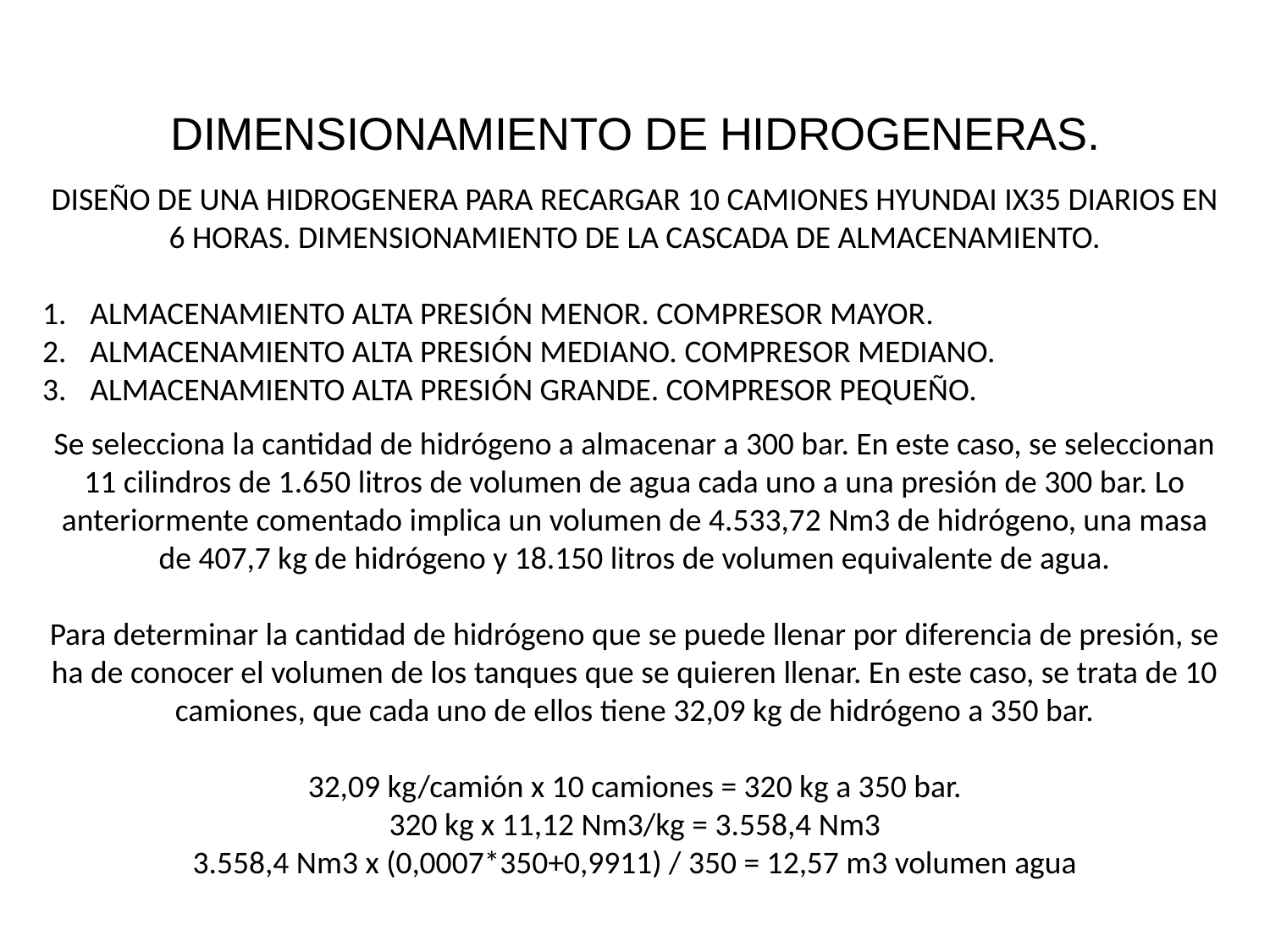

DIMENSIONAMIENTO DE HIDROGENERAS.
DISEÑO DE UNA HIDROGENERA PARA RECARGAR 10 CAMIONES HYUNDAI IX35 DIARIOS EN 6 HORAS. DIMENSIONAMIENTO DE LA CASCADA DE ALMACENAMIENTO.

ALMACENAMIENTO ALTA PRESIÓN MENOR. COMPRESOR MAYOR.
ALMACENAMIENTO ALTA PRESIÓN MEDIANO. COMPRESOR MEDIANO.
ALMACENAMIENTO ALTA PRESIÓN GRANDE. COMPRESOR PEQUEÑO.
Se selecciona la cantidad de hidrógeno a almacenar a 300 bar. En este caso, se seleccionan 11 cilindros de 1.650 litros de volumen de agua cada uno a una presión de 300 bar. Lo anteriormente comentado implica un volumen de 4.533,72 Nm3 de hidrógeno, una masa de 407,7 kg de hidrógeno y 18.150 litros de volumen equivalente de agua.

Para determinar la cantidad de hidrógeno que se puede llenar por diferencia de presión, se ha de conocer el volumen de los tanques que se quieren llenar. En este caso, se trata de 10 camiones, que cada uno de ellos tiene 32,09 kg de hidrógeno a 350 bar.

32,09 kg/camión x 10 camiones = 320 kg a 350 bar.
320 kg x 11,12 Nm3/kg = 3.558,4 Nm3
3.558,4 Nm3 x (0,0007*350+0,9911) / 350 = 12,57 m3 volumen agua

DISEÑO BÁSICO DE INSTALACIONES RELACIONADAS CON H2 Y PILAS DECOMBUSTIBLE.